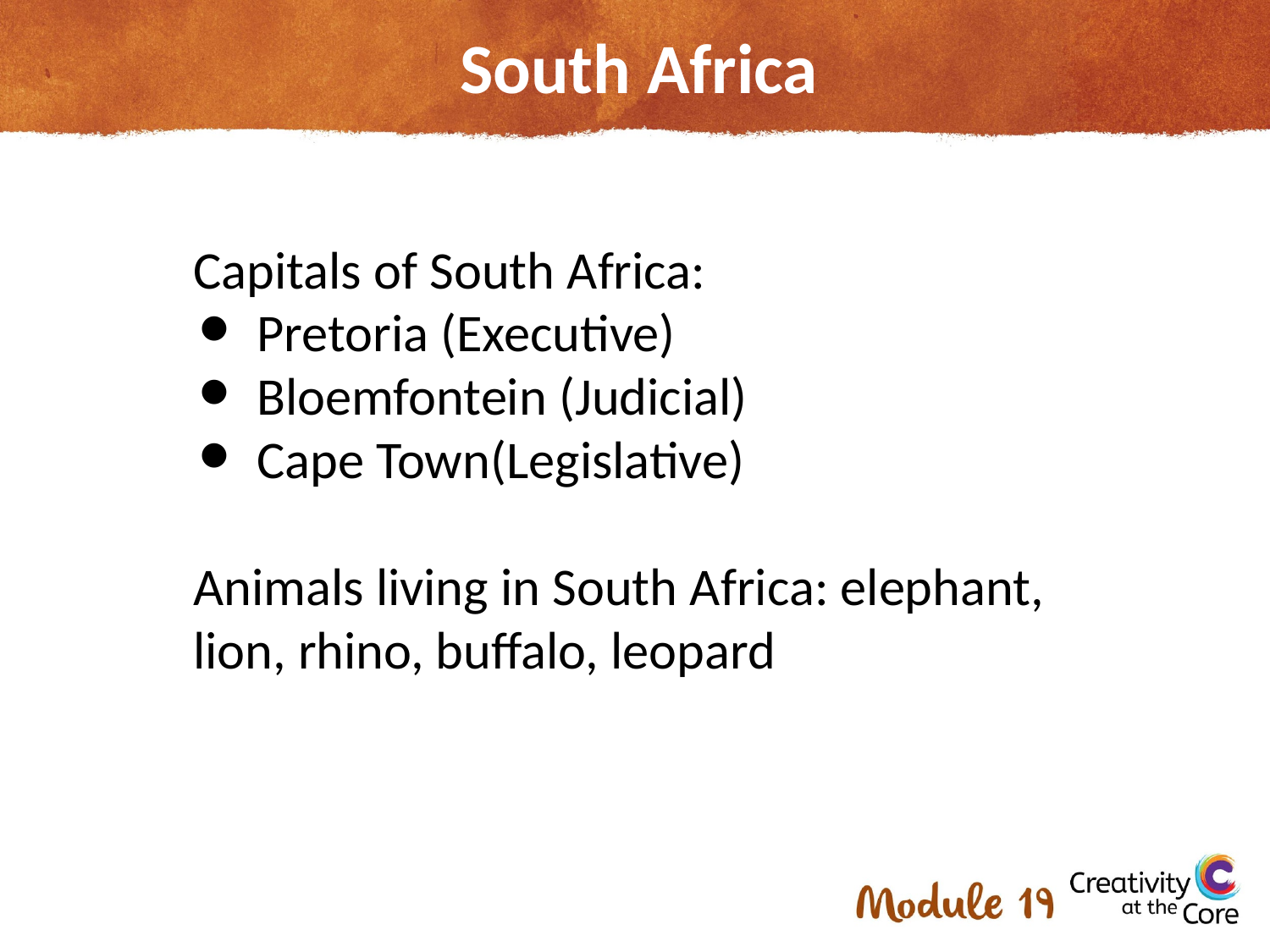

# South Africa
Capitals of South Africa:
Pretoria (Executive)
Bloemfontein (Judicial)
Cape Town(Legislative)

Animals living in South Africa: elephant, lion, rhino, buffalo, leopard